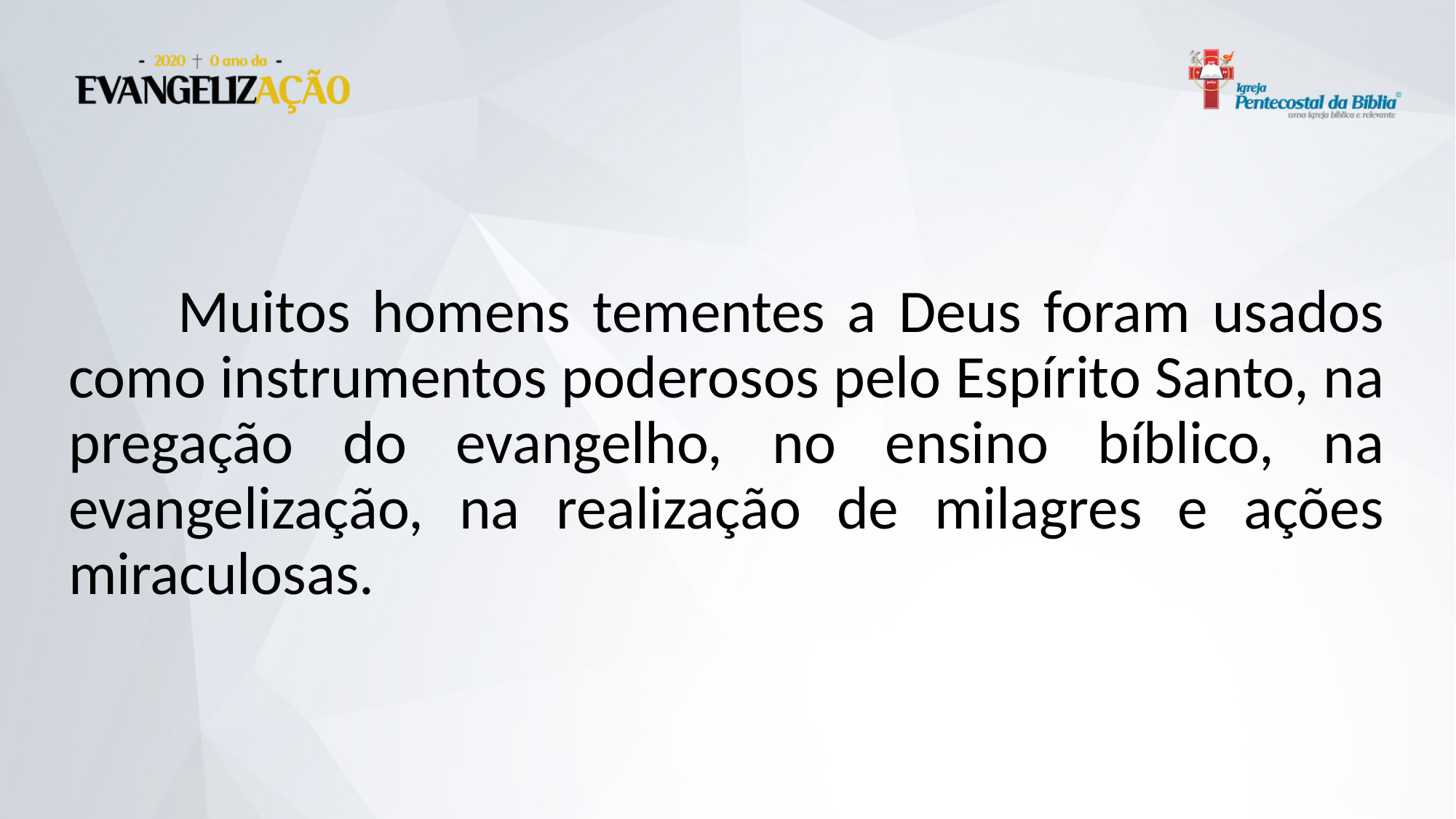

Muitos homens tementes a Deus foram usados como instrumentos poderosos pelo Espírito Santo, na pregação do evangelho, no ensino bíblico, na evangelização, na realização de milagres e ações miraculosas.